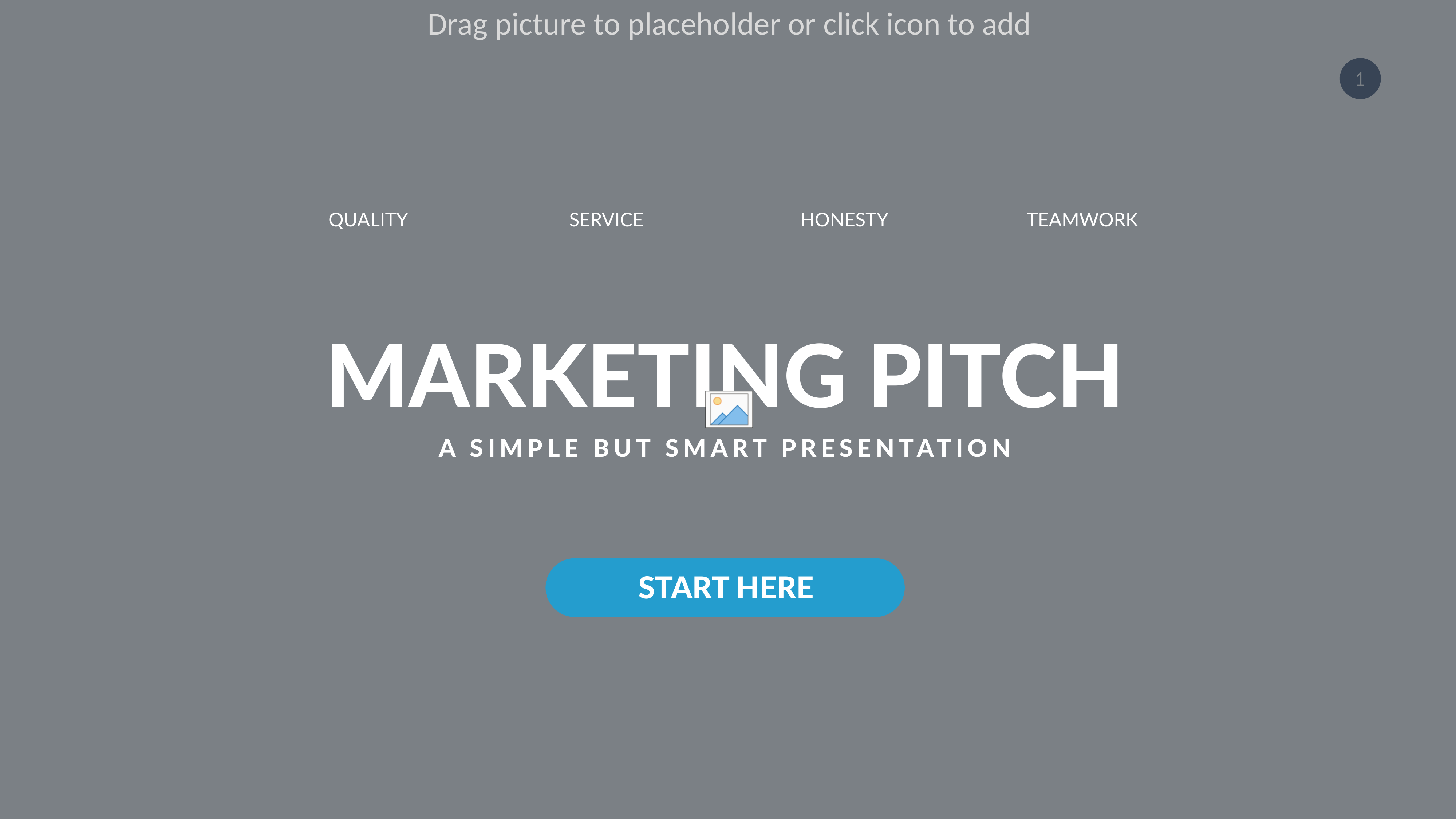

QUALITY
SERVICE
HONESTY
TEAMWORK
MARKETING PITCH
A SIMPLE BUT SMART PRESENTATION

START HERE